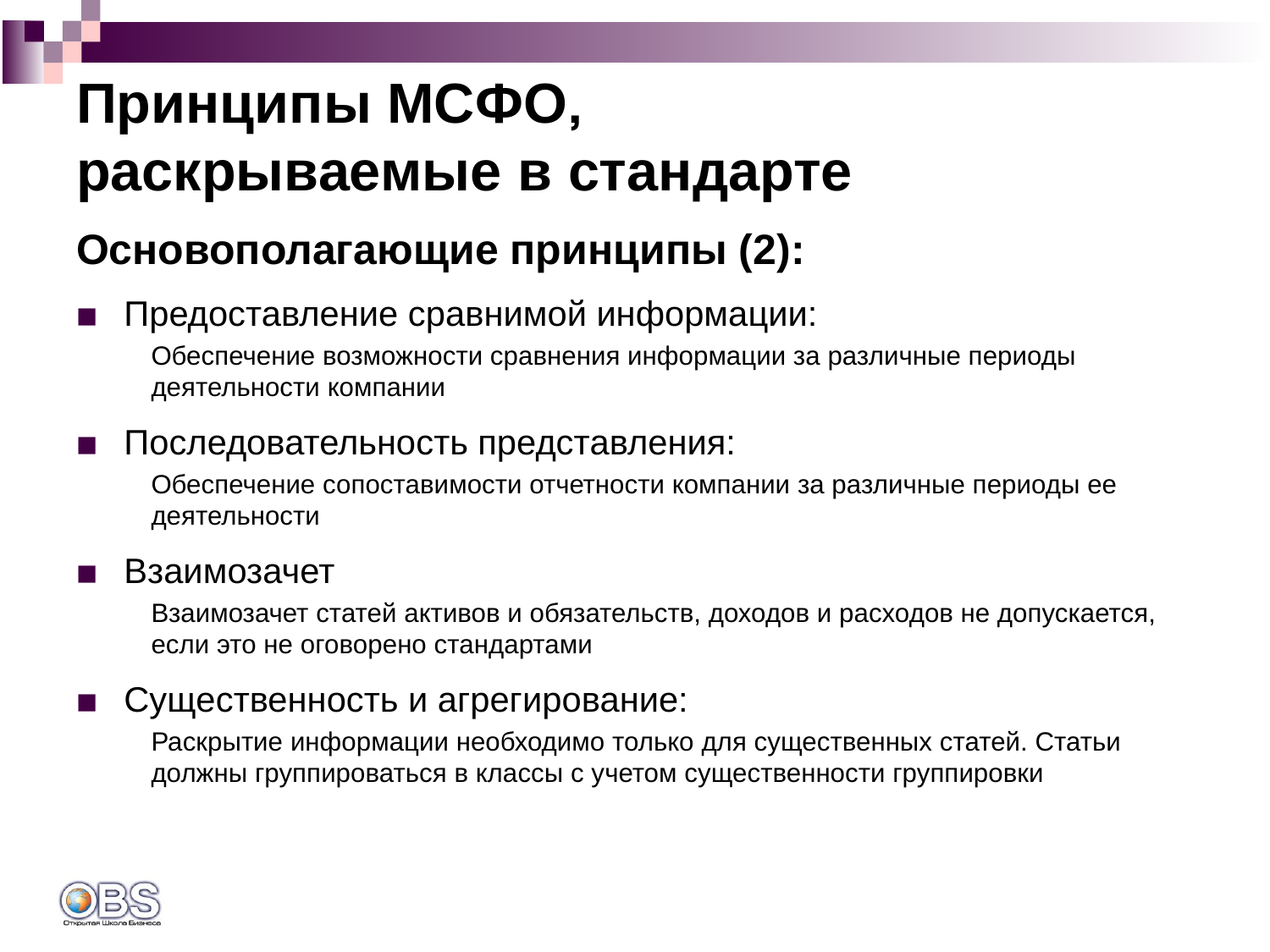

# Принципы МСФО, раскрываемые в стандарте
Основополагающие принципы (2):
Предоставление сравнимой информации:
Обеспечение возможности сравнения информации за различные периоды деятельности компании
Последовательность представления:
Обеспечение сопоставимости отчетности компании за различные периоды ее деятельности
Взаимозачет
Взаимозачет статей активов и обязательств, доходов и расходов не допускается, если это не оговорено стандартами
Существенность и агрегирование:
Раскрытие информации необходимо только для существенных статей. Статьи должны группироваться в классы с учетом существенности группировки